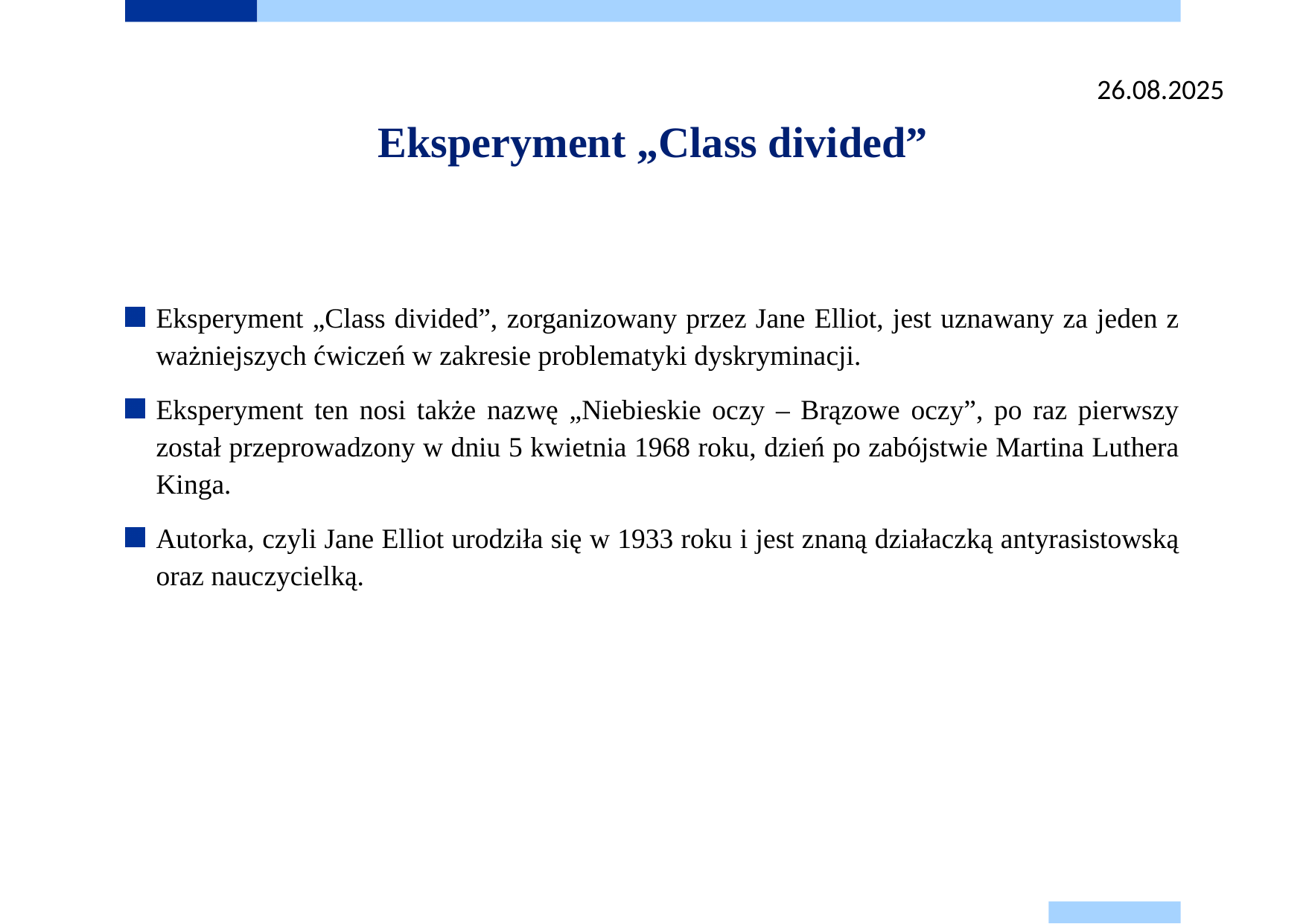

26.08.2025
# Eksperyment „Class divided”

Eksperyment „Class divided”, zorganizowany przez Jane Elliot, jest uznawany za jeden z ważniejszych ćwiczeń w zakresie problematyki dyskryminacji.
Eksperyment ten nosi także nazwę „Niebieskie oczy – Brązowe oczy”, po raz pierwszy został przeprowadzony w dniu 5 kwietnia 1968 roku, dzień po zabójstwie Martina Luthera Kinga.​
Autorka, czyli Jane Elliot urodziła się w 1933 roku i jest znaną działaczką antyrasistowską oraz nauczycielką.